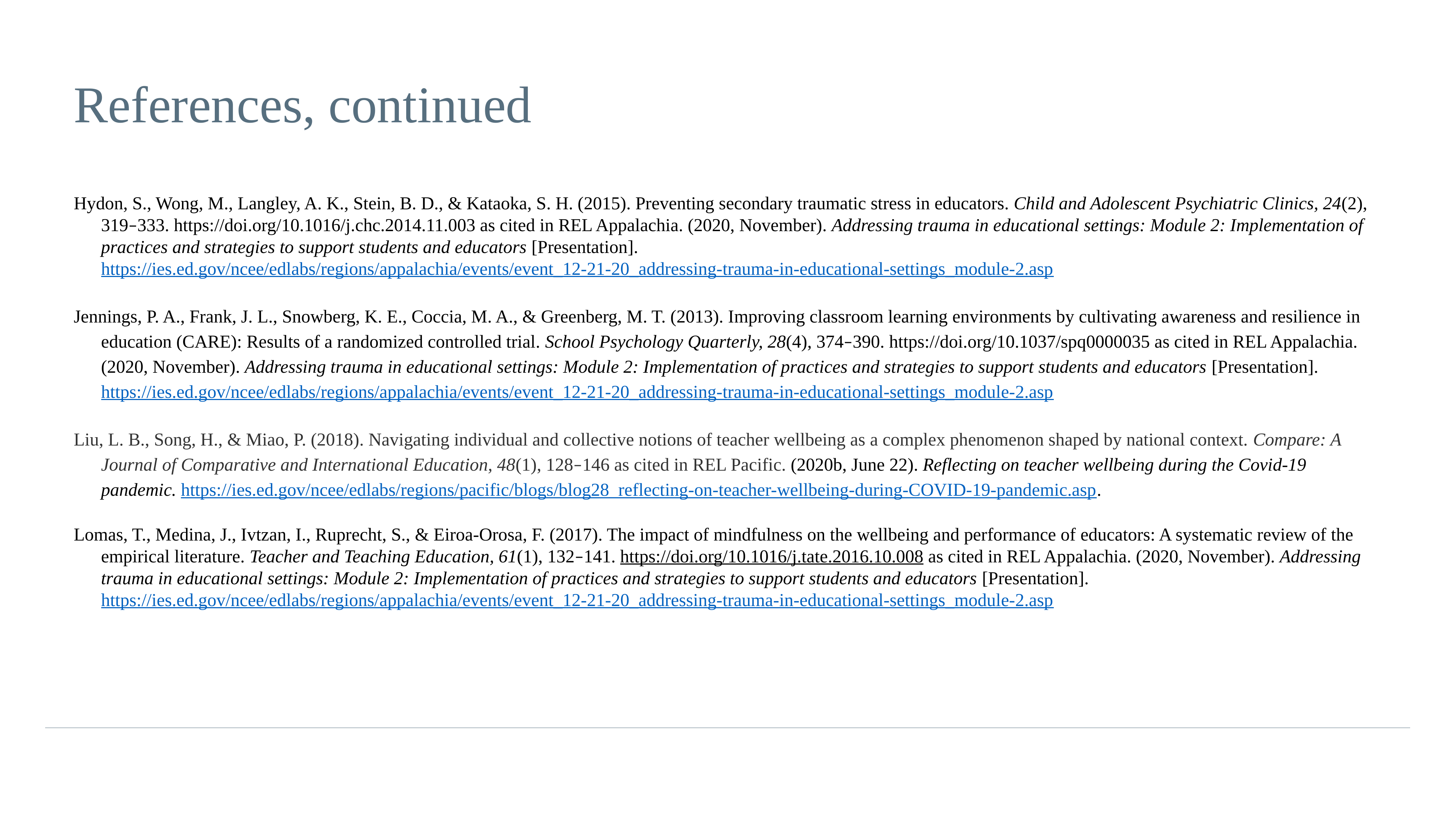

# References, continued-2
Hydon, S., Wong, M., Langley, A. K., Stein, B. D., & Kataoka, S. H. (2015). Preventing secondary traumatic stress in educators. Child and Adolescent Psychiatric Clinics, 24(2), 319–333. https://doi.org/10.1016/j.chc.2014.11.003 as cited in REL Appalachia. (2020, November). Addressing trauma in educational settings: Module 2: Implementation of practices and strategies to support students and educators [Presentation]. https://ies.ed.gov/ncee/edlabs/regions/appalachia/events/event_12-21-20_addressing-trauma-in-educational-settings_module-2.asp
Jennings, P. A., Frank, J. L., Snowberg, K. E., Coccia, M. A., & Greenberg, M. T. (2013). Improving classroom learning environments by cultivating awareness and resilience in education (CARE): Results of a randomized controlled trial. School Psychology Quarterly, 28(4), 374–390. https://doi.org/10.1037/spq0000035 as cited in REL Appalachia. (2020, November). Addressing trauma in educational settings: Module 2: Implementation of practices and strategies to support students and educators [Presentation]. https://ies.ed.gov/ncee/edlabs/regions/appalachia/events/event_12-21-20_addressing-trauma-in-educational-settings_module-2.asp
Liu, L. B., Song, H., & Miao, P. (2018). Navigating individual and collective notions of teacher wellbeing as a complex phenomenon shaped by national context. Compare: A Journal of Comparative and International Education, 48(1), 128–146 as cited in REL Pacific. (2020b, June 22). Reflecting on teacher wellbeing during the Covid-19 pandemic. https://ies.ed.gov/ncee/edlabs/regions/pacific/blogs/blog28_reflecting-on-teacher-wellbeing-during-COVID-19-pandemic.asp.
Lomas, T., Medina, J., Ivtzan, I., Ruprecht, S., & Eiroa-Orosa, F. (2017). The impact of mindfulness on the wellbeing and performance of educators: A systematic review of the empirical literature. Teacher and Teaching Education, 61(1), 132–141. https://doi.org/10.1016/j.tate.2016.10.008 as cited in REL Appalachia. (2020, November). Addressing trauma in educational settings: Module 2: Implementation of practices and strategies to support students and educators [Presentation]. https://ies.ed.gov/ncee/edlabs/regions/appalachia/events/event_12-21-20_addressing-trauma-in-educational-settings_module-2.asp